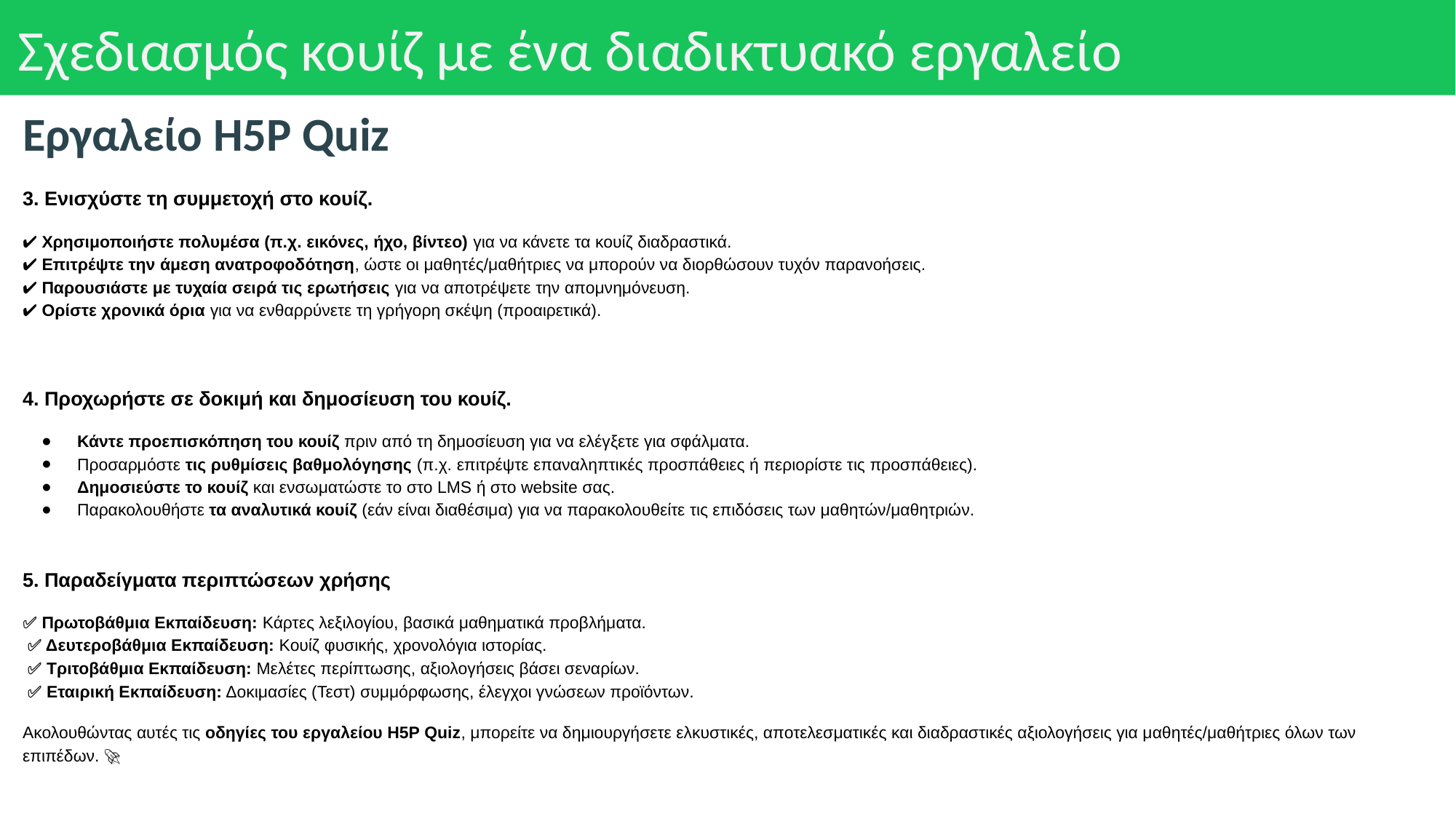

# Σχεδιασμός κουίζ με ένα διαδικτυακό εργαλείο
Εργαλείο H5P Quiz
3. Ενισχύστε τη συμμετοχή στο κουίζ.
✔ Χρησιμοποιήστε πολυμέσα (π.χ. εικόνες, ήχο, βίντεο) για να κάνετε τα κουίζ διαδραστικά.
✔ Επιτρέψτε την άμεση ανατροφοδότηση, ώστε οι μαθητές/μαθήτριες να μπορούν να διορθώσουν τυχόν παρανοήσεις.
✔ Παρουσιάστε με τυχαία σειρά τις ερωτήσεις για να αποτρέψετε την απομνημόνευση.
✔ Ορίστε χρονικά όρια για να ενθαρρύνετε τη γρήγορη σκέψη (προαιρετικά).

4. Προχωρήστε σε δοκιμή και δημοσίευση του κουίζ.
Κάντε προεπισκόπηση του κουίζ πριν από τη δημοσίευση για να ελέγξετε για σφάλματα.
Προσαρμόστε τις ρυθμίσεις βαθμολόγησης (π.χ. επιτρέψτε επαναληπτικές προσπάθειες ή περιορίστε τις προσπάθειες).
Δημοσιεύστε το κουίζ και ενσωματώστε το στο LMS ή στο website σας.
Παρακολουθήστε τα αναλυτικά κουίζ (εάν είναι διαθέσιμα) για να παρακολουθείτε τις επιδόσεις των μαθητών/μαθητριών.
5. Παραδείγματα περιπτώσεων χρήσης
✅ Πρωτοβάθμια Εκπαίδευση: Κάρτες λεξιλογίου, βασικά μαθηματικά προβλήματα.
 ✅ Δευτεροβάθμια Εκπαίδευση: Κουίζ φυσικής, χρονολόγια ιστορίας.
 ✅ Τριτοβάθμια Εκπαίδευση: Μελέτες περίπτωσης, αξιολογήσεις βάσει σεναρίων.
 ✅ Εταιρική Εκπαίδευση: Δοκιμασίες (Τεστ) συμμόρφωσης, έλεγχοι γνώσεων προϊόντων.
Ακολουθώντας αυτές τις οδηγίες του εργαλείου H5P Quiz, μπορείτε να δημιουργήσετε ελκυστικές, αποτελεσματικές και διαδραστικές αξιολογήσεις για μαθητές/μαθήτριες όλων των επιπέδων. 🚀